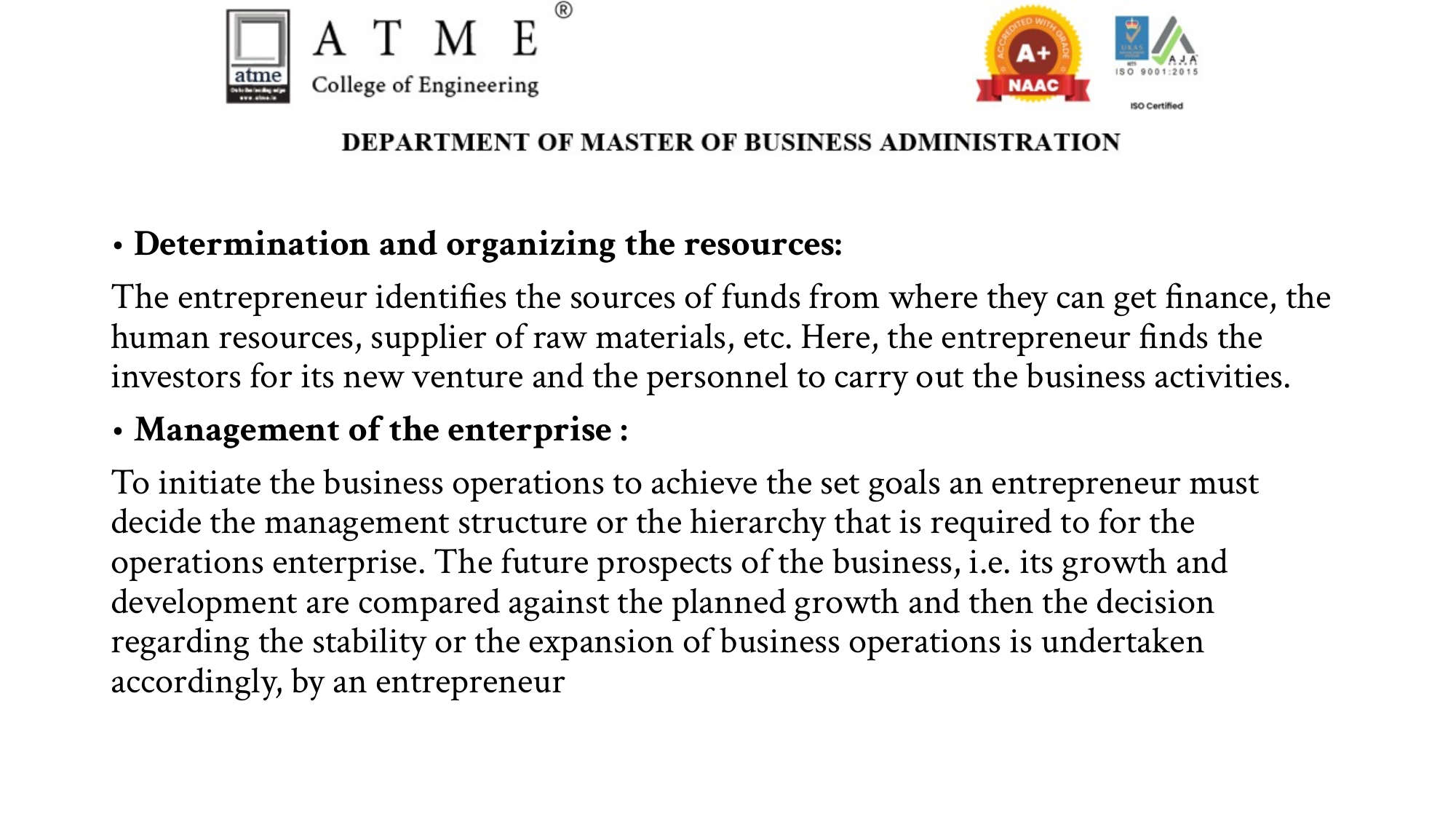

• Determination and organizing the resources:
The entrepreneur identifies the sources of funds from where they can get finance, the human resources, supplier of raw materials, etc. Here, the entrepreneur finds the investors for its new venture and the personnel to carry out the business activities.
• Management of the enterprise :
To initiate the business operations to achieve the set goals an entrepreneur must decide the management structure or the hierarchy that is required to for the operations enterprise. The future prospects of the business, i.e. its growth and development are compared against the planned growth and then the decision regarding the stability or the expansion of business operations is undertaken accordingly, by an entrepreneur